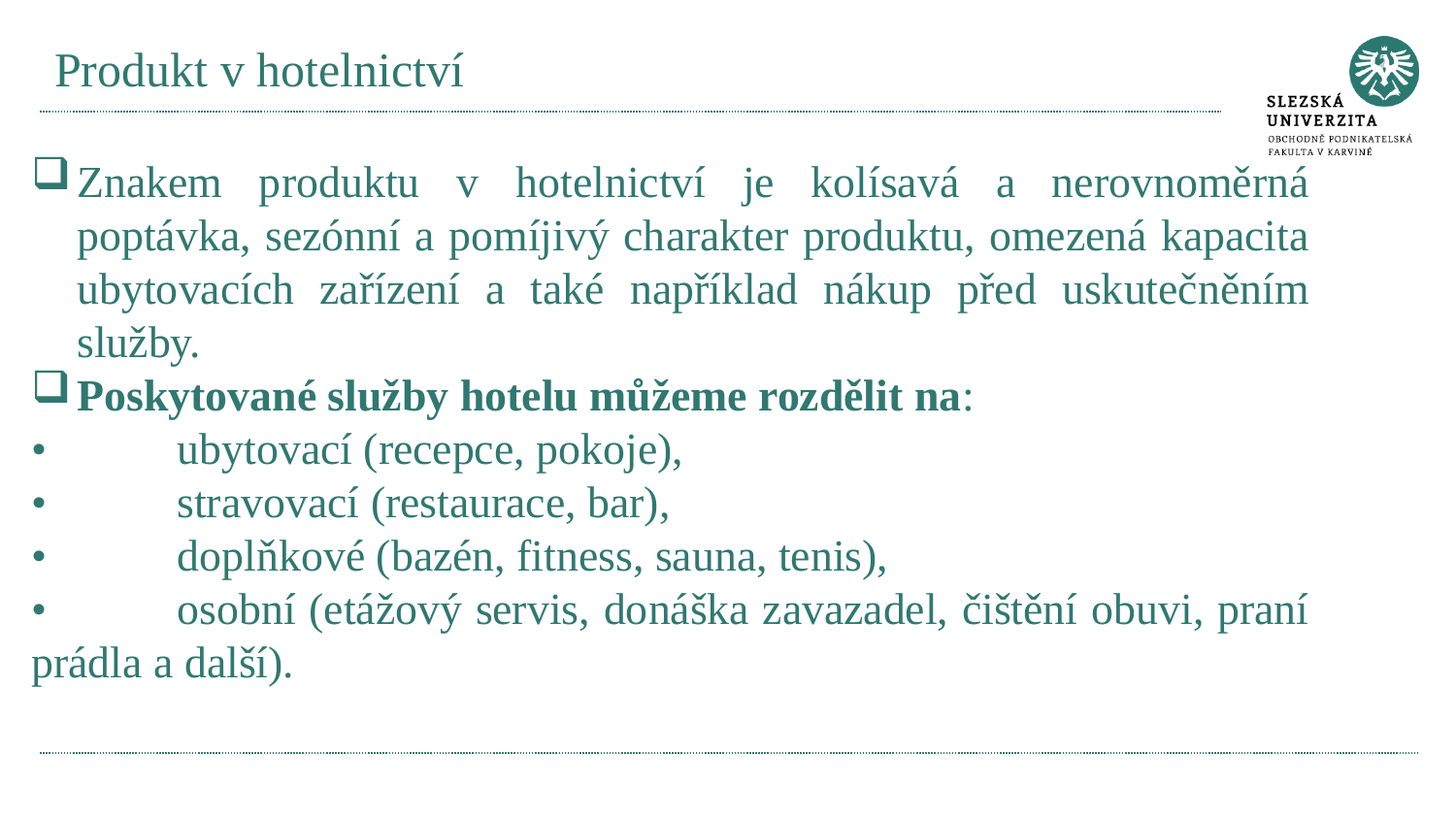

# Produkt v hotelnictví
Znakem produktu v hotelnictví je kolísavá a nerovnoměrná poptávka, sezónní a pomíjivý charakter produktu, omezená kapacita ubytovacích zařízení a také například nákup před uskutečněním služby.
Poskytované služby hotelu můžeme rozdělit na:
•	ubytovací (recepce, pokoje),
•	stravovací (restaurace, bar),
•	doplňkové (bazén, fitness, sauna, tenis),
•	osobní (etážový servis, donáška zavazadel, čištění obuvi, praní prádla a další).